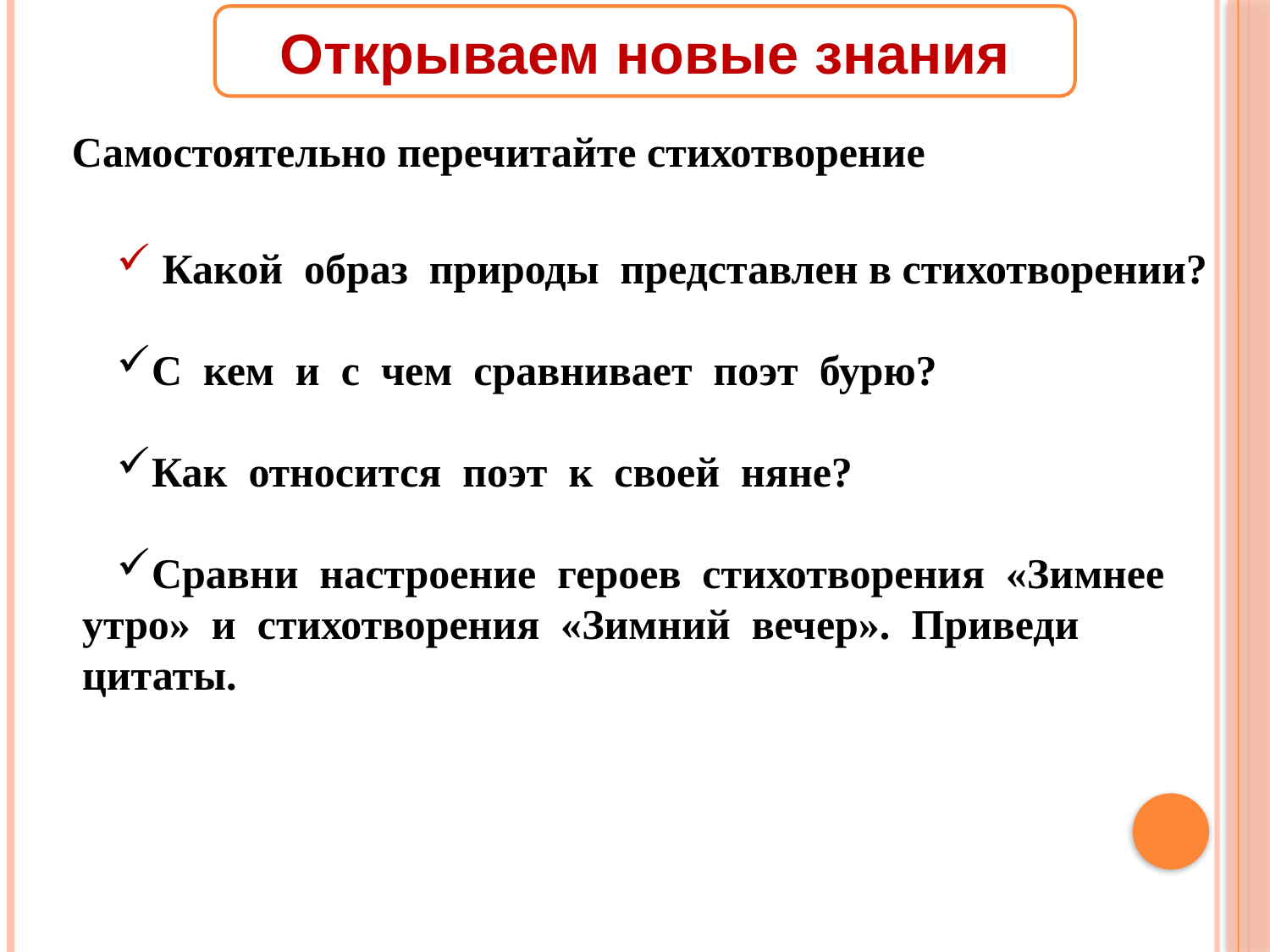

Открываем новые знания
Самостоятельно перечитайте стихотворение
 Какой  образ  природы  представлен в стихотворении?

С  кем  и  с  чем  сравнивает  поэт  бурю?

Как  относится  поэт  к  своей  няне?

Сравни  настроение  героев  стихотворения  «Зимнее  утро»  и  стихотворения  «Зимний  вечер».  Приведи  цитаты.